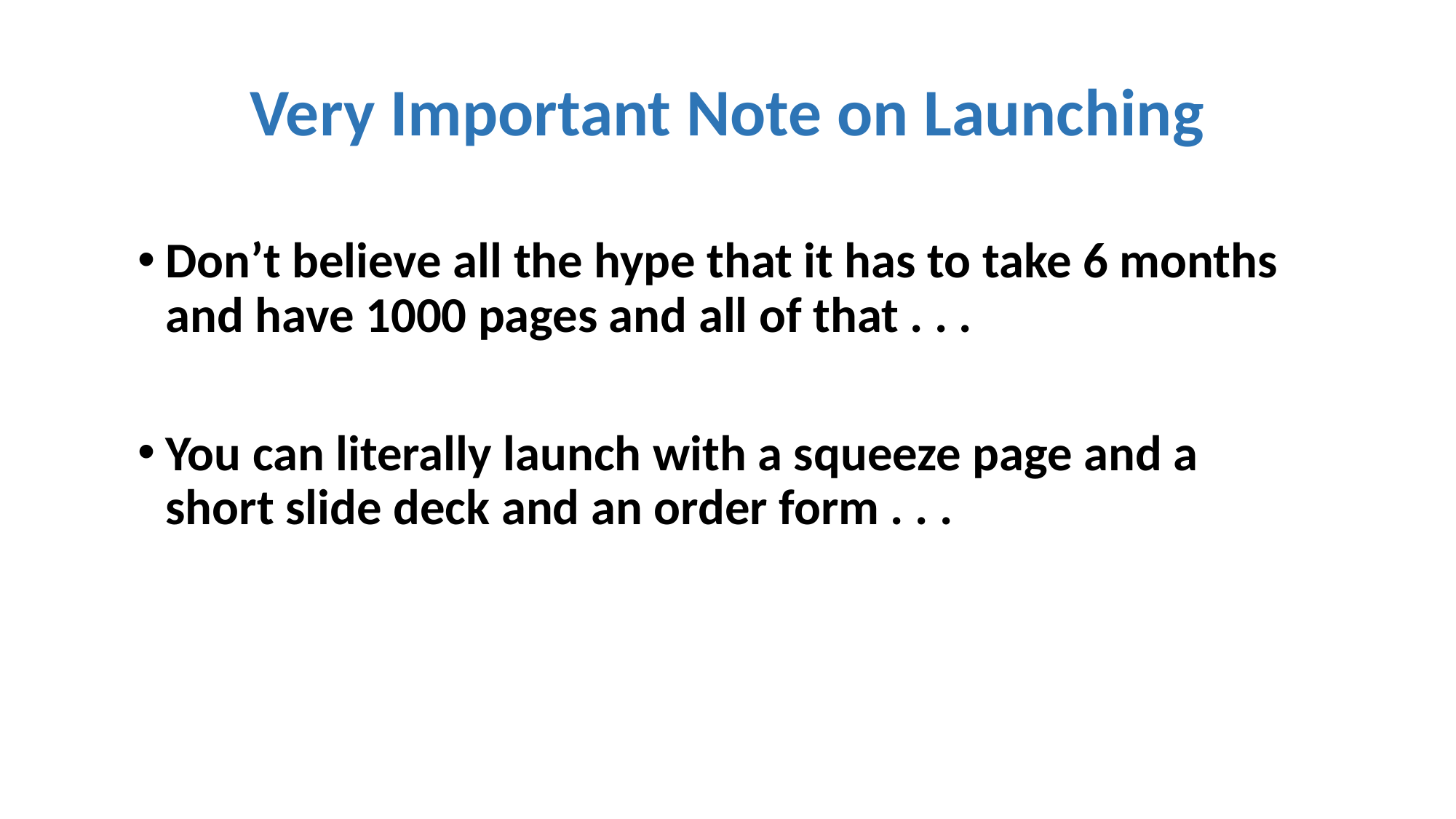

Very Important Note on Launching

Don’t believe all the hype that it has to take 6 months and have 1000 pages and all of that . . .

You can literally launch with a squeeze page and a short slide deck and an order form . . .